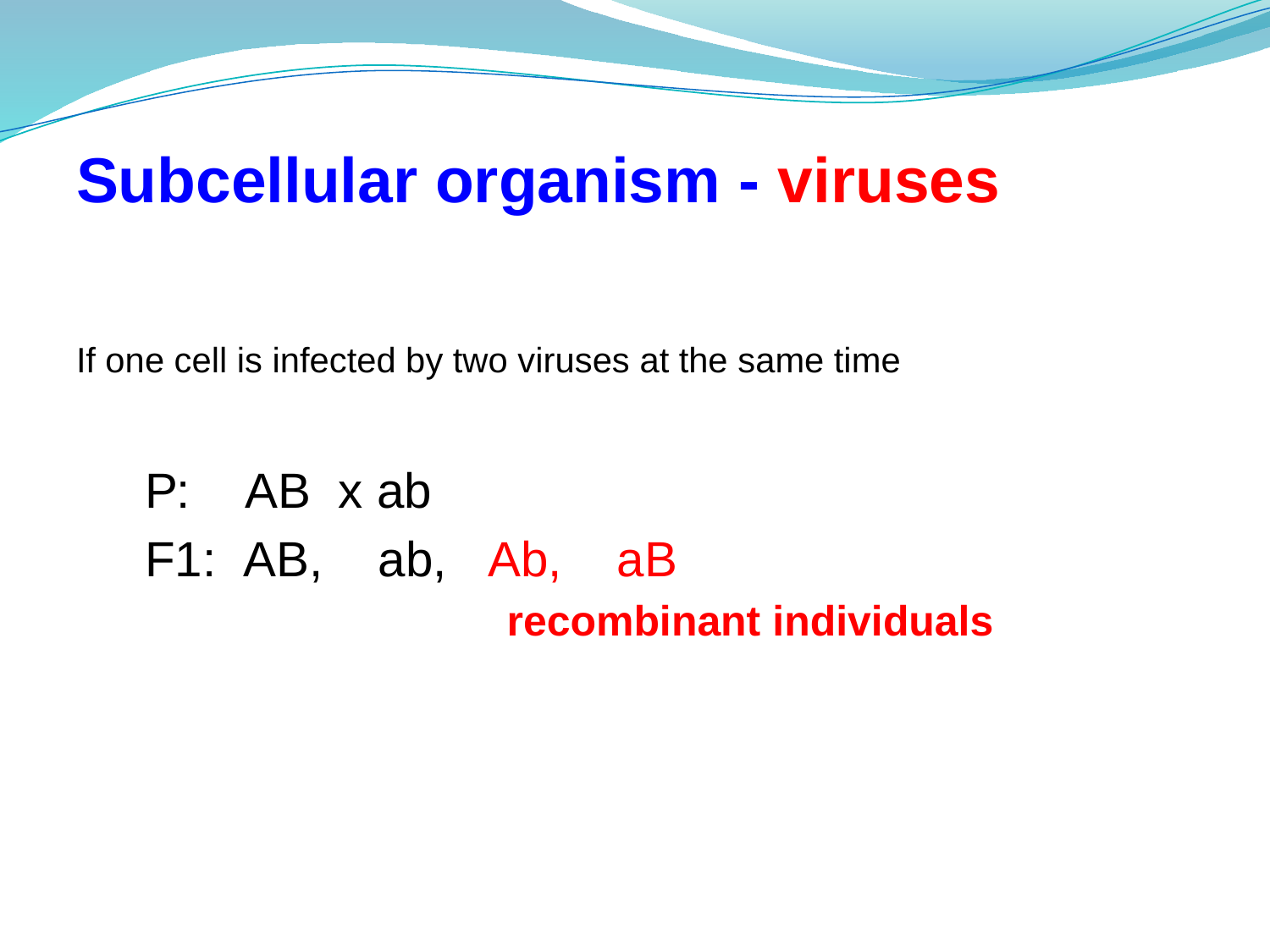

Subcellular organism - viruses

If one cell is infected by two viruses at the same time

     Р:    АB  х аb
     F1:  АB,    аb,   Аb,    аB                                               			 recombinant individuals